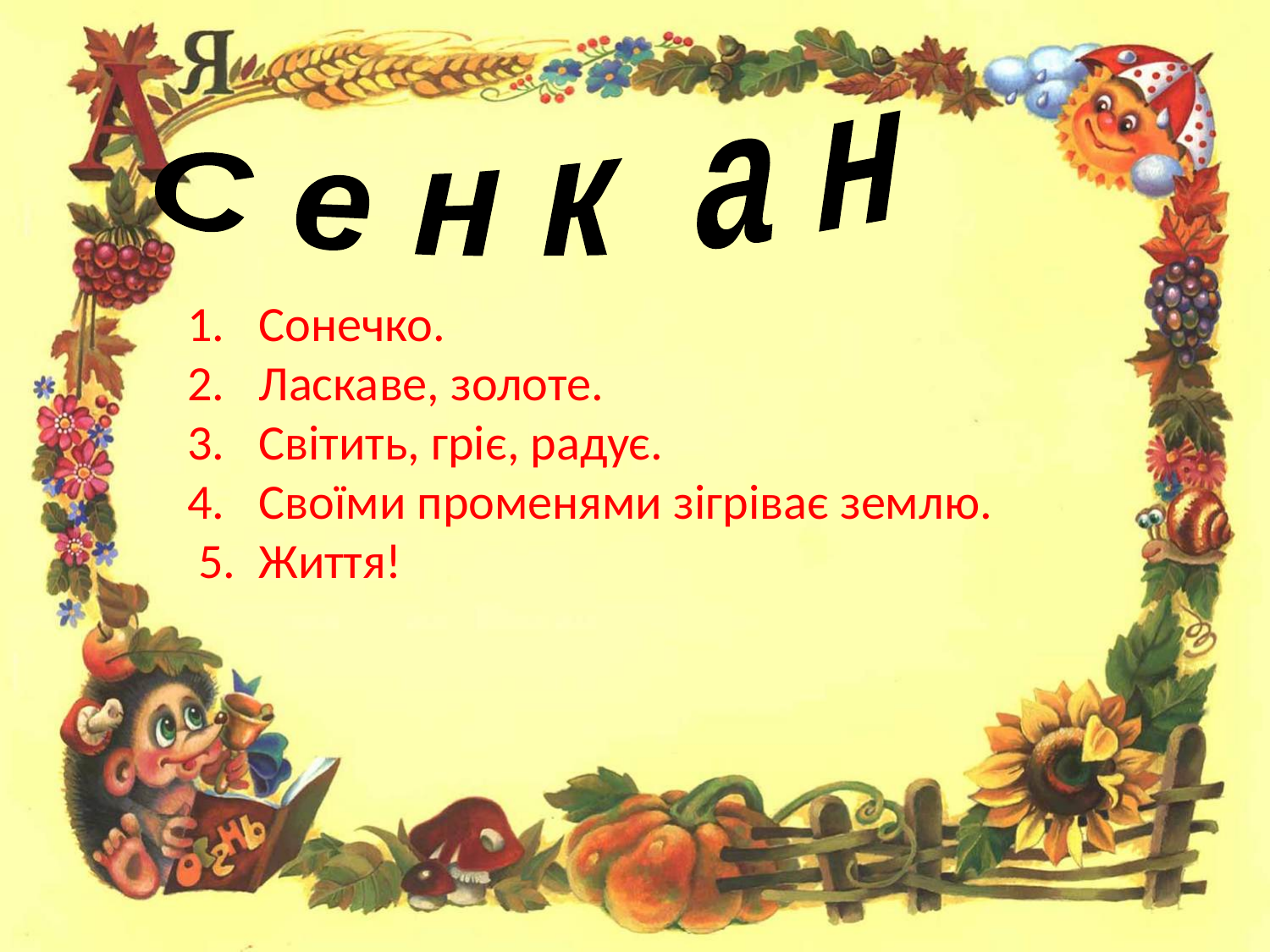

С е н к  а н
Сонечко.
Ласкаве, золоте.
Світить, гріє, радує.
Своїми променями зігріває землю.
 5.  Життя!